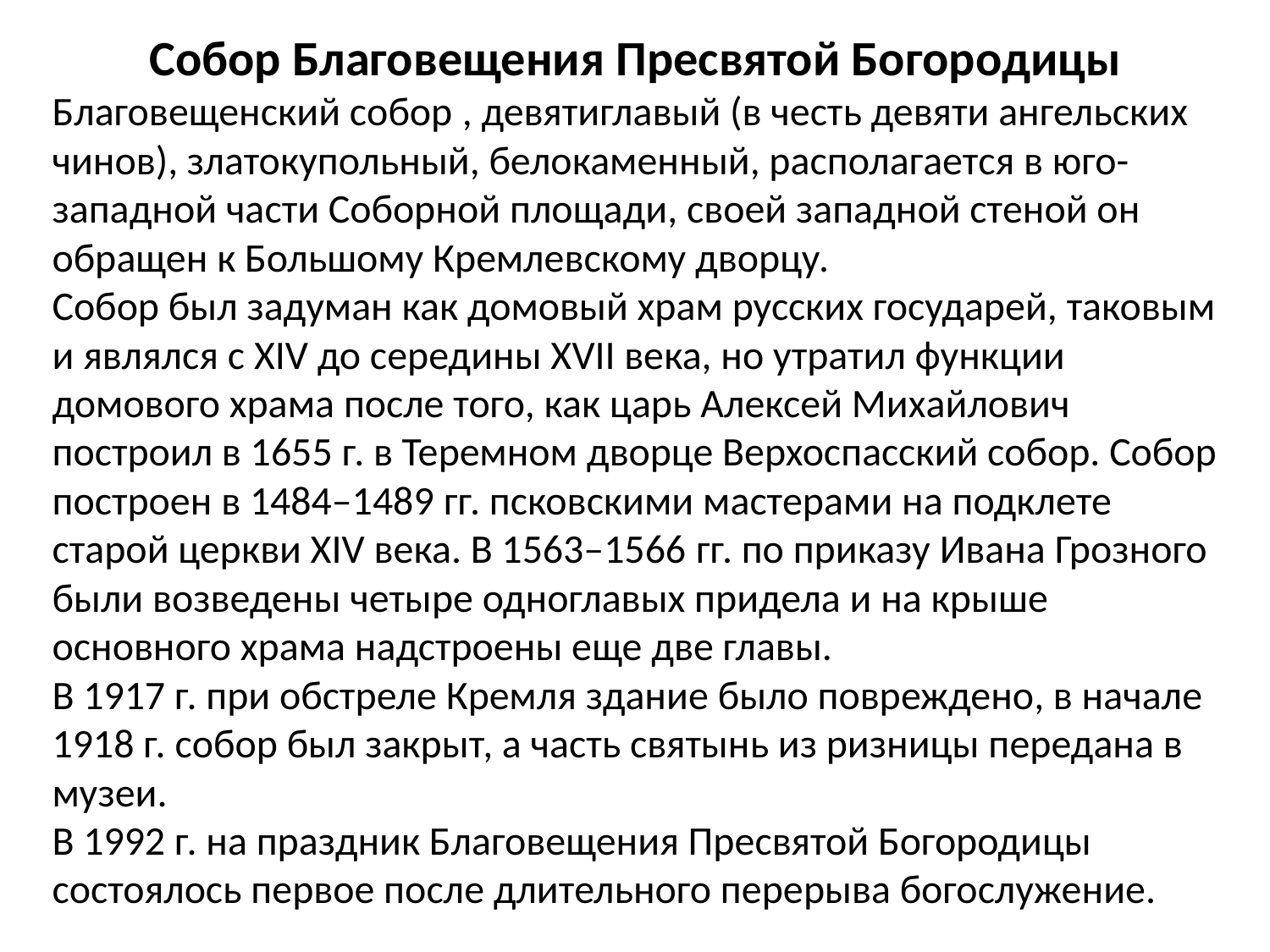

Собор Благовещения Пресвятой Богородицы
Благовещенский собор , девятиглавый (в честь девяти ангельских чинов), златокупольный, белокаменный, располагается в юго-западной части Соборной площади, своей западной стеной он обращен к Большому Кремлевскому дворцу.
Собор был задуман как домовый храм русских государей, таковым и являлся с XIV до середины XVII века, но утратил функции домового храма после того, как царь Алексей Михайлович построил в 1655 г. в Теремном дворце Верхоспасский собор. Собор построен в 1484–1489 гг. псковскими мастерами на подклете старой церкви XIV века. В 1563–1566 гг. по приказу Ивана Грозного были возведены четыре одноглавых придела и на крыше основного храма надстроены еще две главы.
В 1917 г. при обстреле Кремля здание было повреждено, в начале 1918 г. собор был закрыт, а часть святынь из ризницы передана в музеи.
В 1992 г. на праздник Благовещения Пресвятой Богородицы состоялось первое после длительного перерыва богослужение.